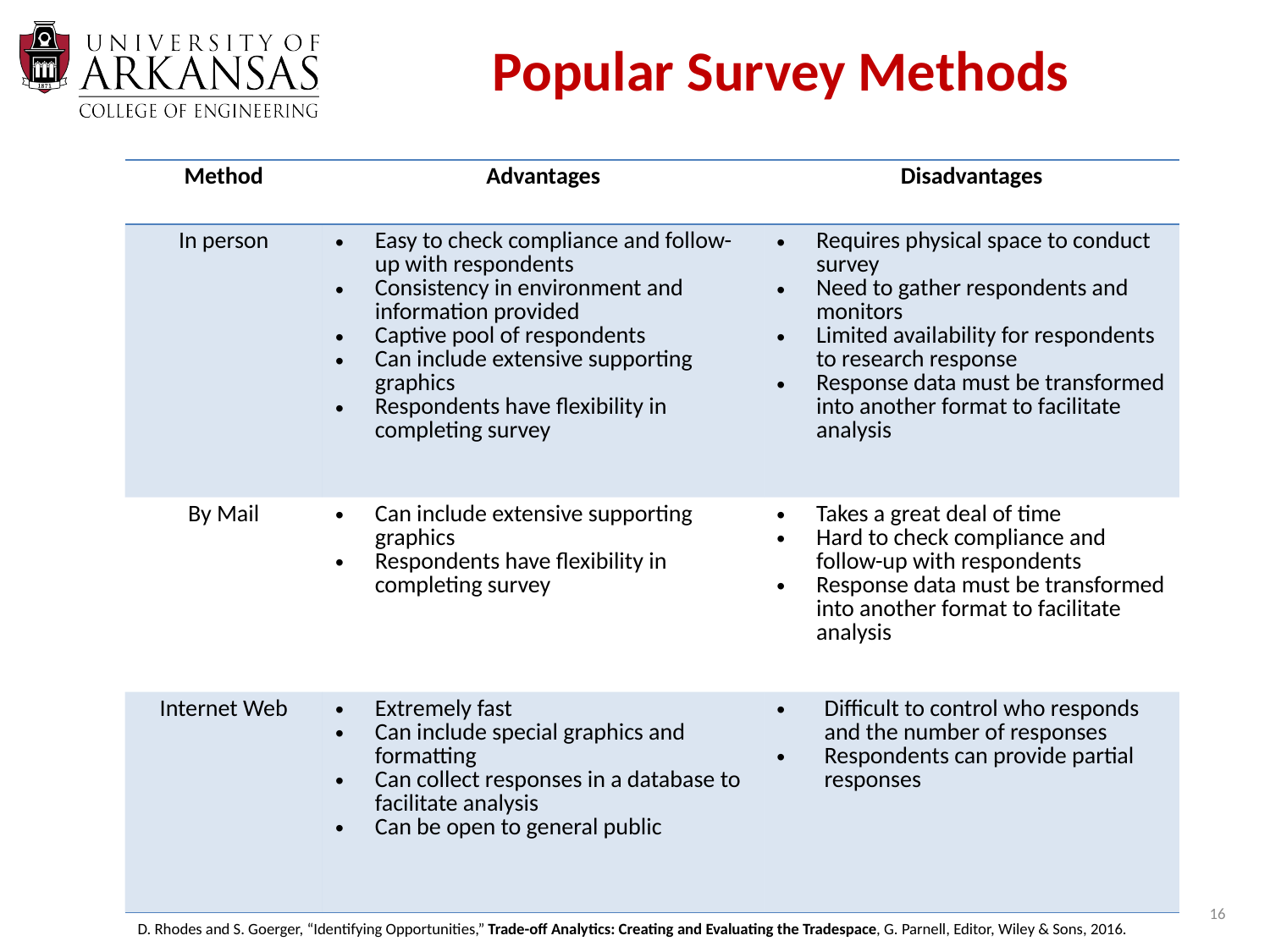

# Popular Survey Methods
| Method | Advantages | Disadvantages |
| --- | --- | --- |
| In person | Easy to check compliance and follow-up with respondents Consistency in environment and information provided Captive pool of respondents Can include extensive supporting graphics Respondents have flexibility in completing survey | Requires physical space to conduct survey Need to gather respondents and monitors Limited availability for respondents to research response Response data must be transformed into another format to facilitate analysis |
| By Mail | Can include extensive supporting graphics Respondents have flexibility in completing survey | Takes a great deal of time Hard to check compliance and follow-up with respondents Response data must be transformed into another format to facilitate analysis |
| Internet Web | Extremely fast Can include special graphics and formatting Can collect responses in a database to facilitate analysis Can be open to general public | Difficult to control who responds and the number of responses Respondents can provide partial responses |
16
D. Rhodes and S. Goerger, “Identifying Opportunities,” Trade-off Analytics: Creating and Evaluating the Tradespace, G. Parnell, Editor, Wiley & Sons, 2016.